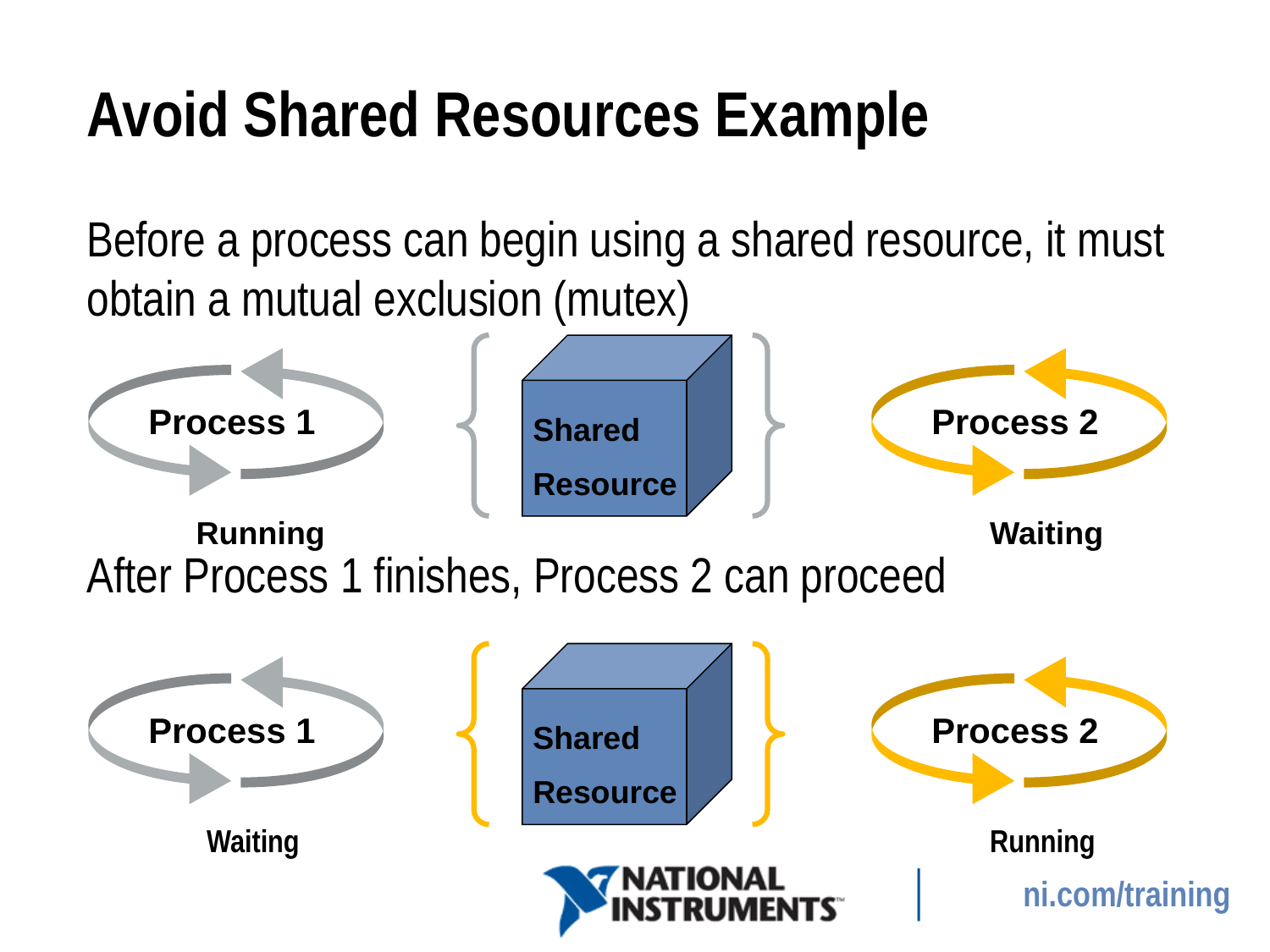

# Avoid Shared Resources Example
Before a process can begin using a shared resource, it must obtain a mutual exclusion (mutex)

After Process 1 finishes, Process 2 can proceed

Process 1

Process 2
Shared
Resource
Running
Waiting

Process 1

Process 2
Shared
Resource
Waiting
Running